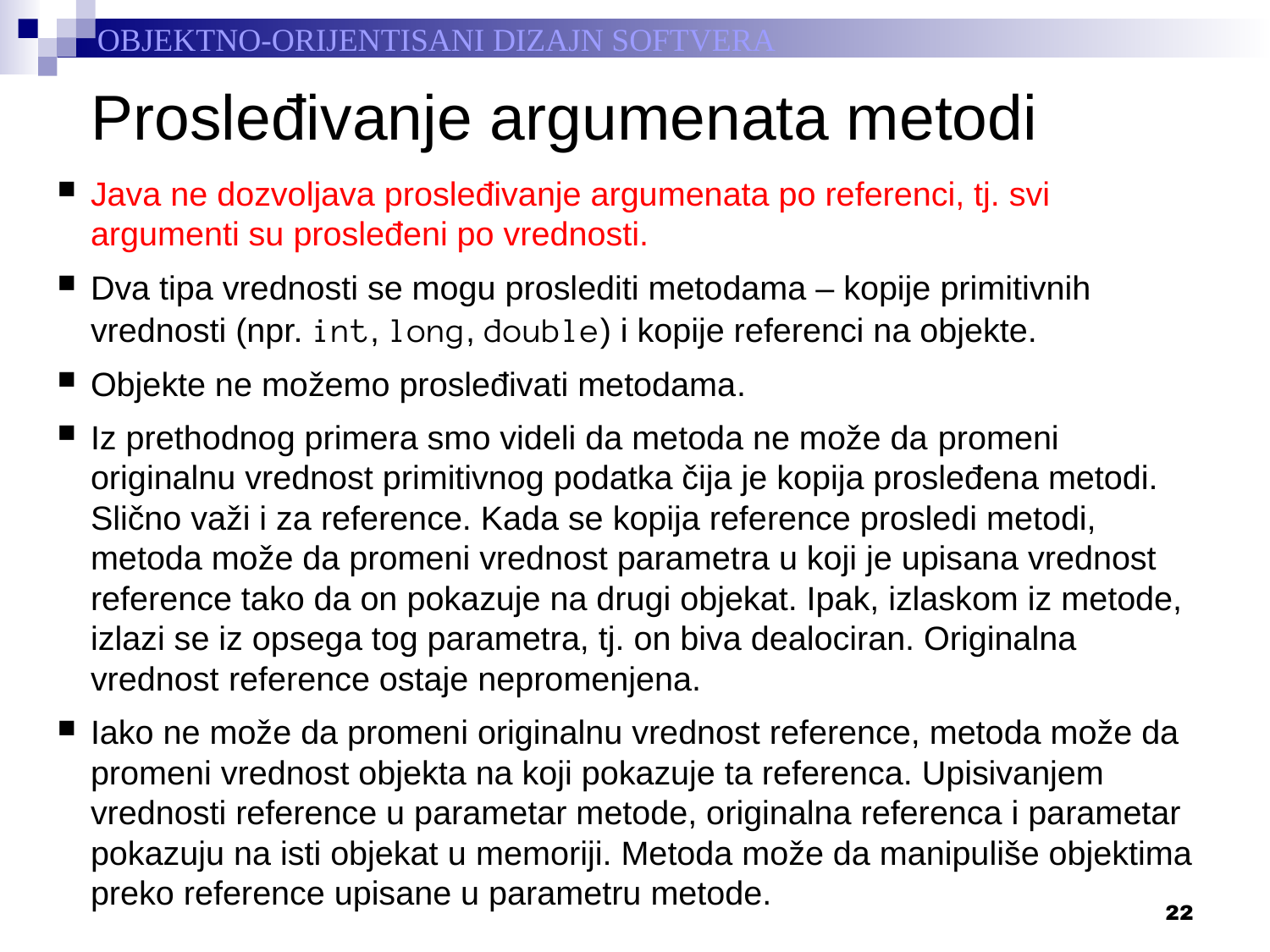

# Prosleđivanje argumenata metodi
Java ne dozvoljava prosleđivanje argumenata po referenci, tj. svi argumenti su prosleđeni po vrednosti.
Dva tipa vrednosti se mogu proslediti metodama – kopije primitivnih vrednosti (npr. int, long, double) i kopije referenci na objekte.
Objekte ne možemo prosleđivati metodama.
Iz prethodnog primera smo videli da metoda ne može da promeni originalnu vrednost primitivnog podatka čija je kopija prosleđena metodi. Slično važi i za reference. Kada se kopija reference prosledi metodi, metoda može da promeni vrednost parametra u koji je upisana vrednost reference tako da on pokazuje na drugi objekat. Ipak, izlaskom iz metode, izlazi se iz opsega tog parametra, tj. on biva dealociran. Originalna vrednost reference ostaje nepromenjena.
Iako ne može da promeni originalnu vrednost reference, metoda može da promeni vrednost objekta na koji pokazuje ta referenca. Upisivanjem vrednosti reference u parametar metode, originalna referenca i parametar pokazuju na isti objekat u memoriji. Metoda može da manipuliše objektima preko reference upisane u parametru metode.
22